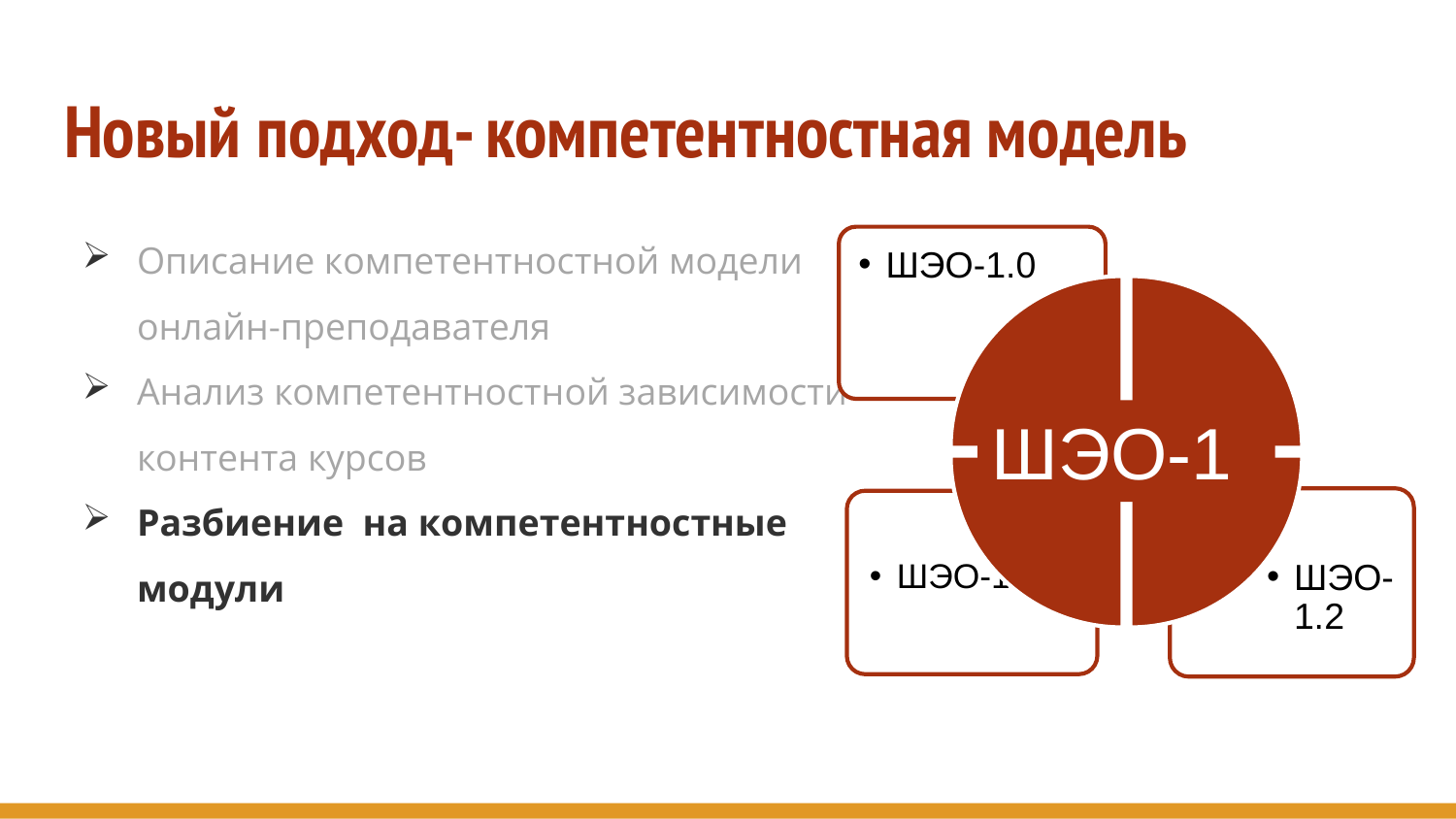

# Новый подход- компетентностная модель
Описание компетентностной модели онлайн-преподавателя
Анализ компетентностной зависимости контента курсов
Разбиение  на компетентностные модули

ШЭО-1.1
ШЭО-1.2
ШЭО-1.0

ШЭО-1